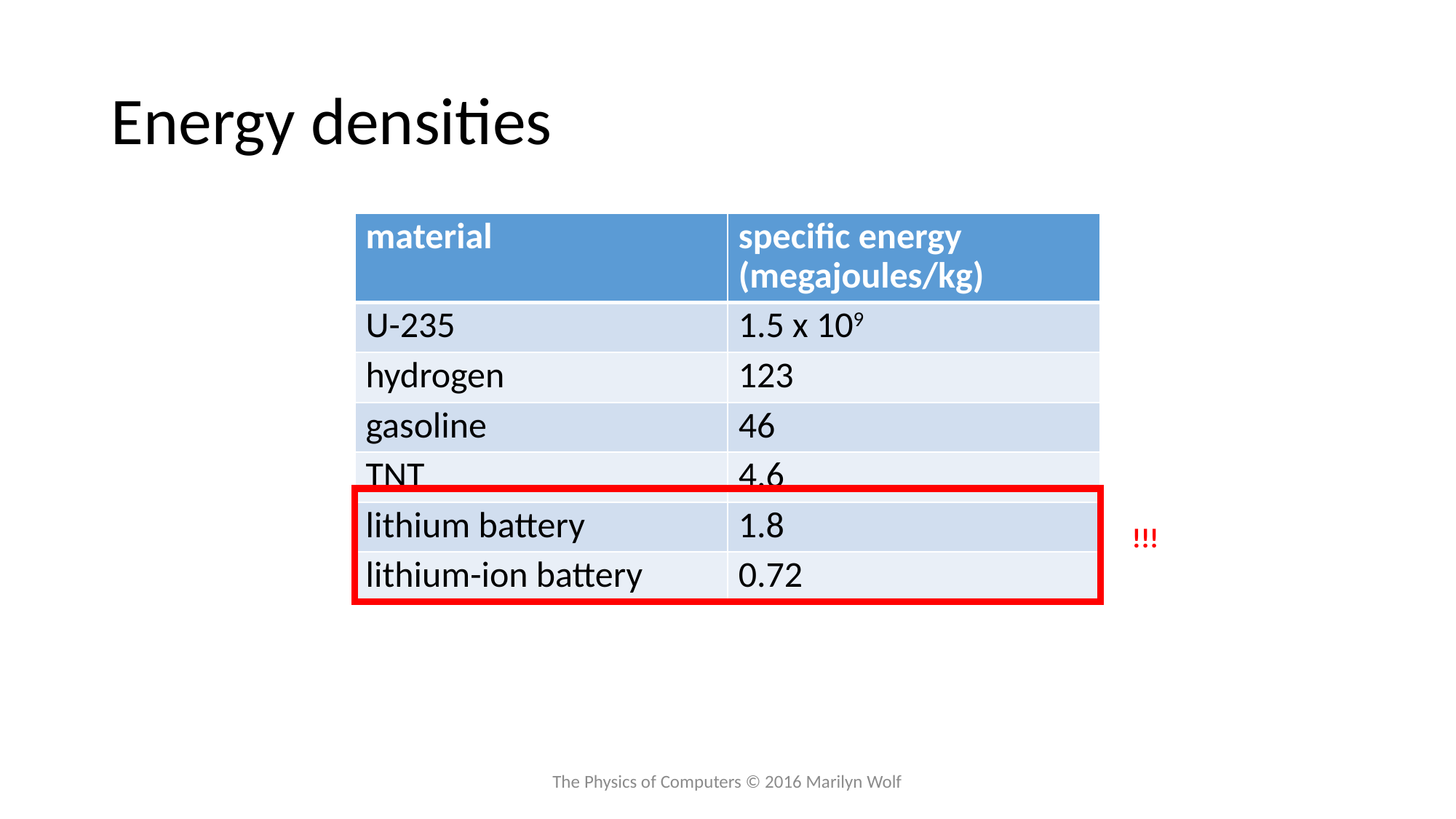

# Energy densities
| material | specific energy (megajoules/kg) |
| --- | --- |
| U-235 | 1.5 x 109 |
| hydrogen | 123 |
| gasoline | 46 |
| TNT | 4.6 |
| lithium battery | 1.8 |
| lithium-ion battery | 0.72 |

!!!
The Physics of Computers © 2016 Marilyn Wolf